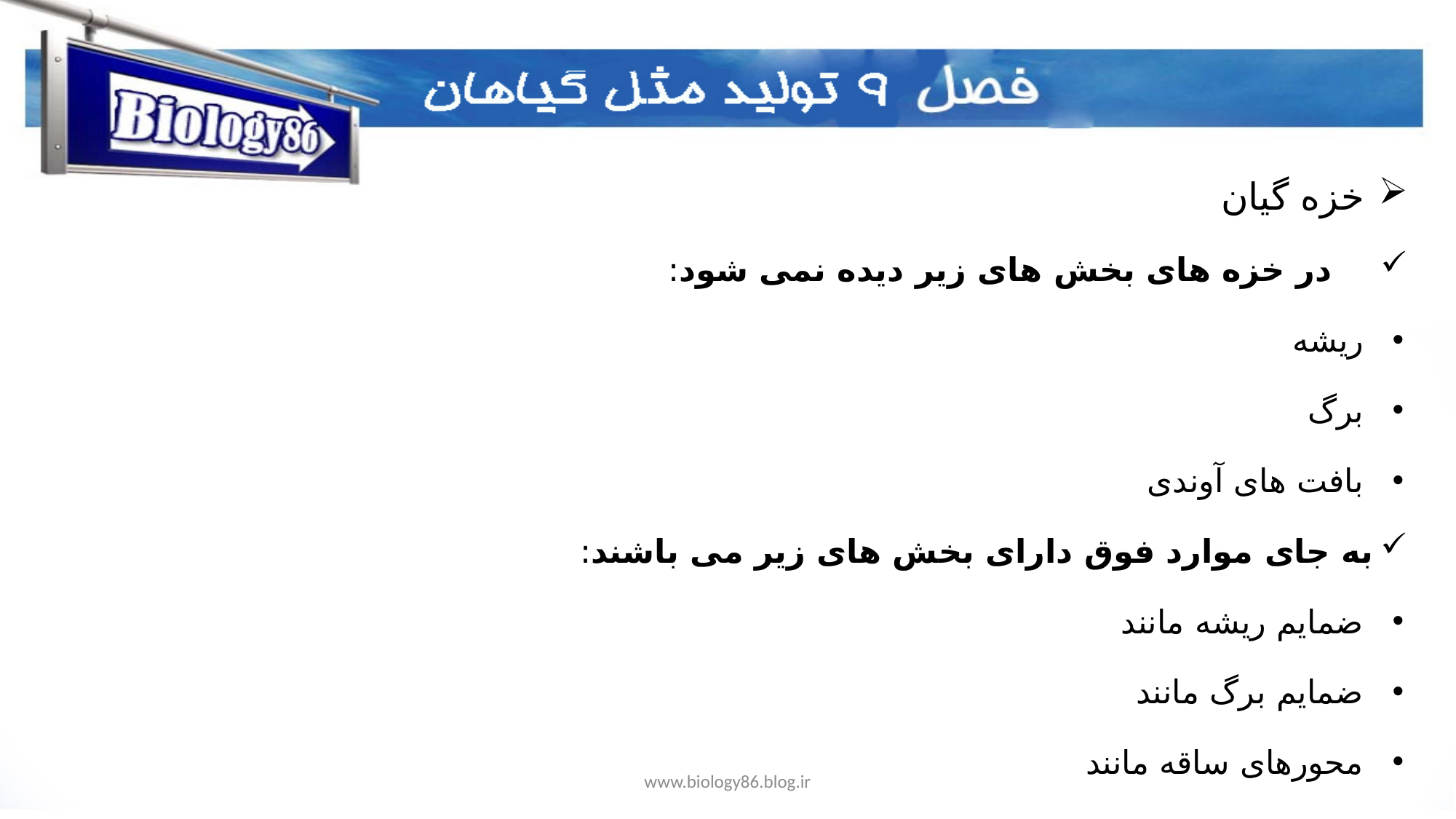

خزه گیان
    در خزه های بخش های زیر دیده نمی شود:
 ریشه
 برگ
 بافت های آوندی
به جای موارد فوق دارای بخش های زیر می باشند:
 ضمایم ریشه مانند
 ضمایم برگ مانند
 محورهای ساقه مانند

www.biology86.blog.ir